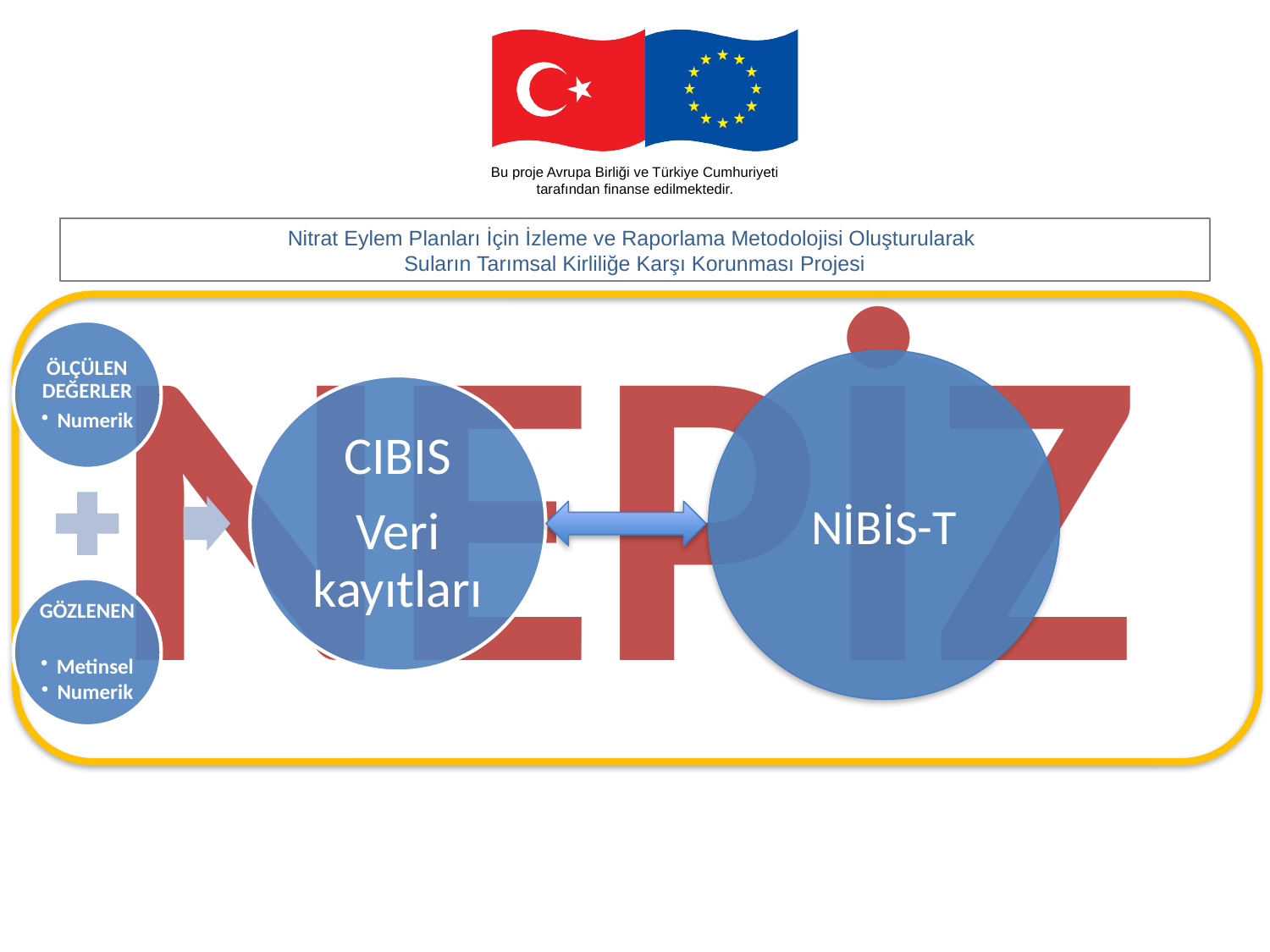

NEPİZ
ÖLÇÜLEN DEĞERLER
Numerik

GÖZLENEN
Metinsel
Numerik

CIBIS
Veri kayıtları

NİBİS-T